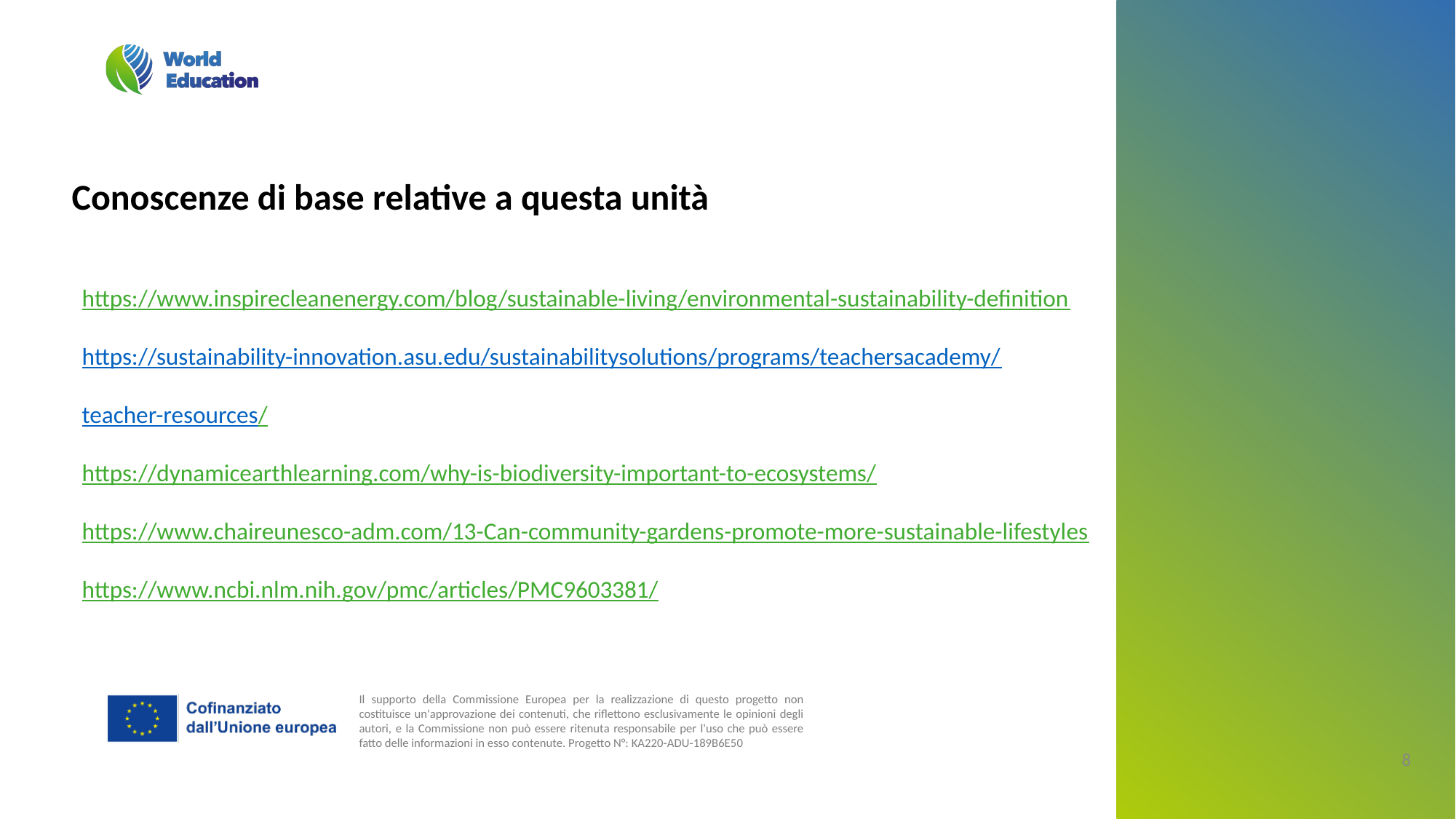

Conoscenze di base relative a questa unità
https://www.inspirecleanenergy.com/blog/sustainable-living/environmental-sustainability-definition
https://sustainability-innovation.asu.edu/sustainabilitysolutions/programs/teachersacademy/
teacher-resources/
https://dynamicearthlearning.com/why-is-biodiversity-important-to-ecosystems/
https://www.chaireunesco-adm.com/13-Can-community-gardens-promote-more-sustainable-lifestyles
https://www.ncbi.nlm.nih.gov/pmc/articles/PMC9603381/

8